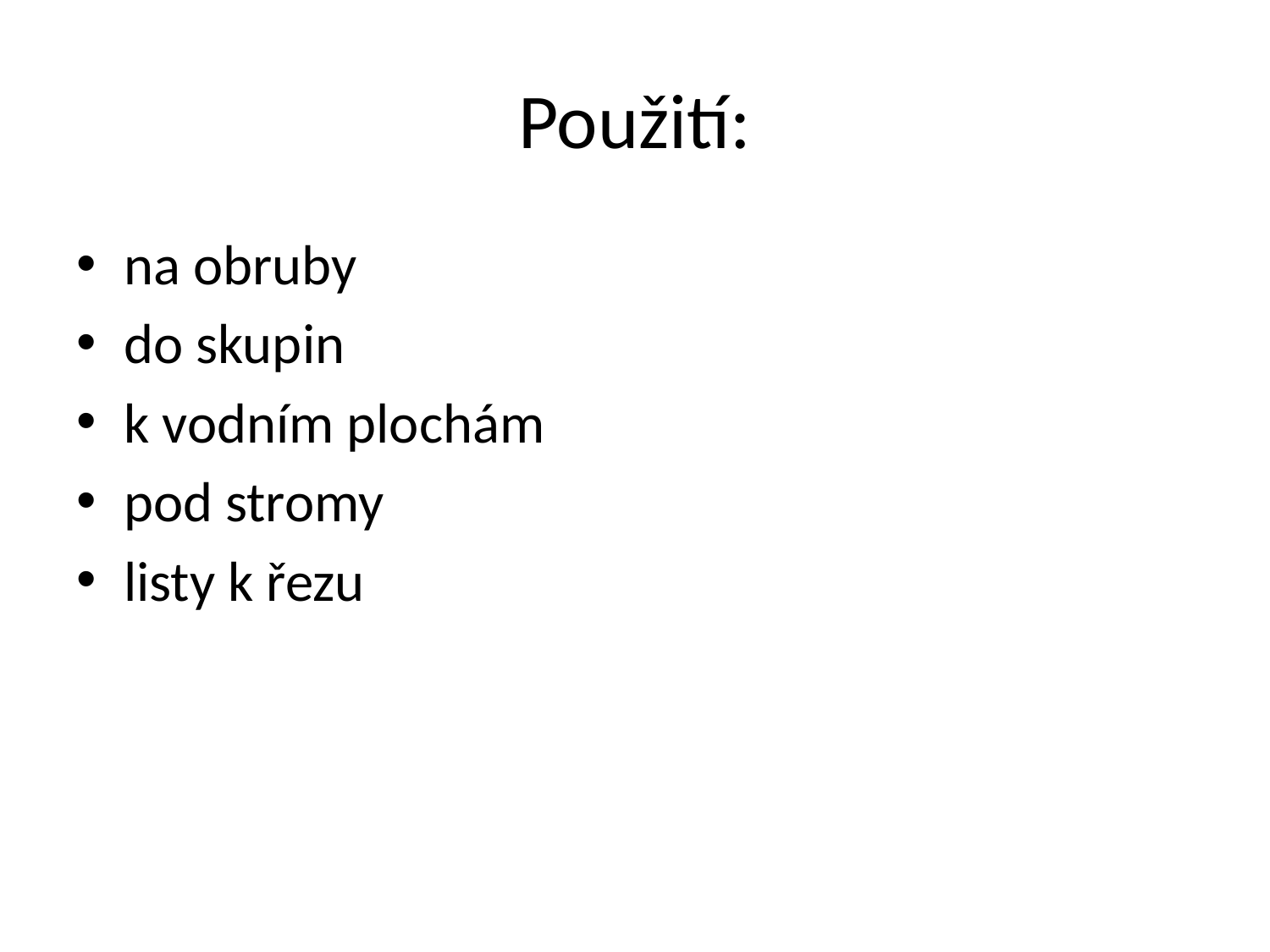

# Použití:
na obruby
do skupin
k vodním plochám
pod stromy
listy k řezu